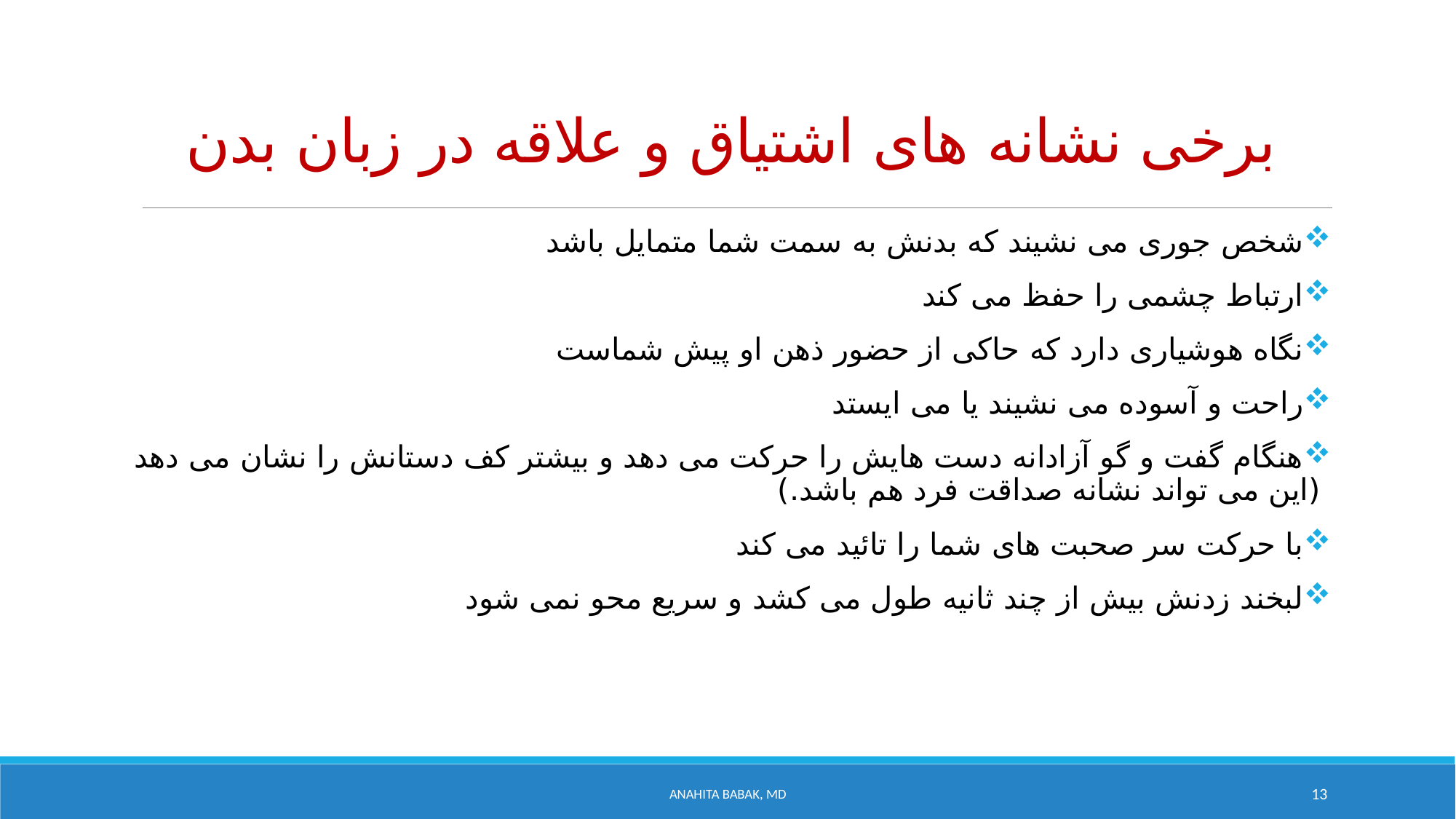

# برخی نشانه های اشتیاق و علاقه در زبان بدن
شخص جوری می نشیند که بدنش به سمت شما متمایل باشد
ارتباط چشمی را حفظ می کند
نگاه هوشیاری دارد که حاکی از حضور ذهن او پیش شماست
راحت و آسوده می نشیند یا می ایستد
هنگام گفت و گو آزادانه دست هایش را حرکت می دهد و بیشتر کف دستانش را نشان می دهد (این می تواند نشانه صداقت فرد هم باشد.)
با حرکت سر صحبت های شما را تائید می کند
لبخند زدنش بیش از چند ثانیه طول می کشد و سریع محو نمی شود

Anahita Babak, MD
13